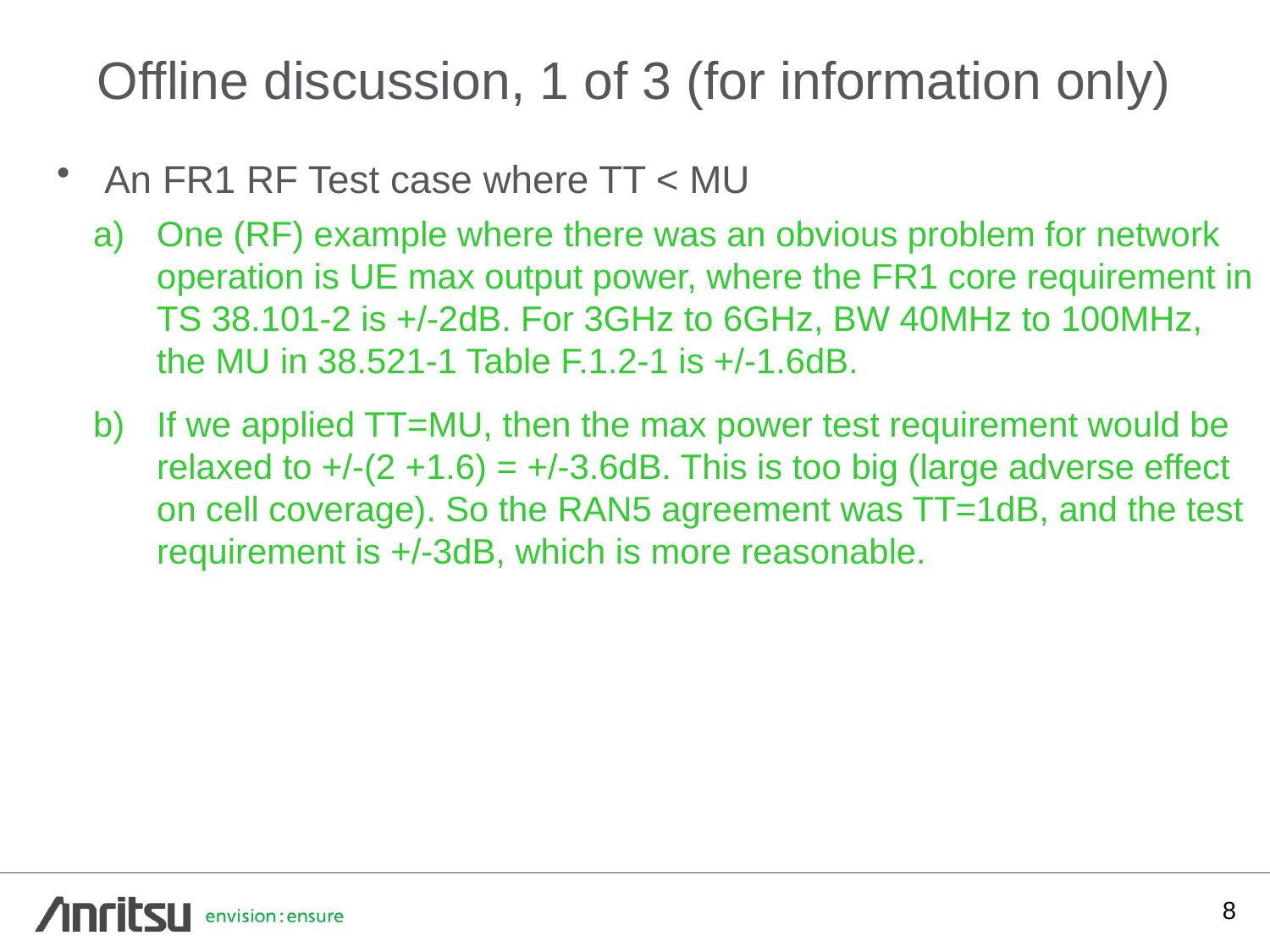

# Offline discussion, 1 of 3 (for information only)
An FR1 RF Test case where TT < MU
One (RF) example where there was an obvious problem for network operation is UE max output power, where the FR1 core requirement in TS 38.101-2 is +/-2dB. For 3GHz to 6GHz, BW 40MHz to 100MHz, the MU in 38.521-1 Table F.1.2-1 is +/-1.6dB.
If we applied TT=MU, then the max power test requirement would be relaxed to +/-(2 +1.6) = +/-3.6dB. This is too big (large adverse effect on cell coverage). So the RAN5 agreement was TT=1dB, and the test requirement is +/-3dB, which is more reasonable.
8